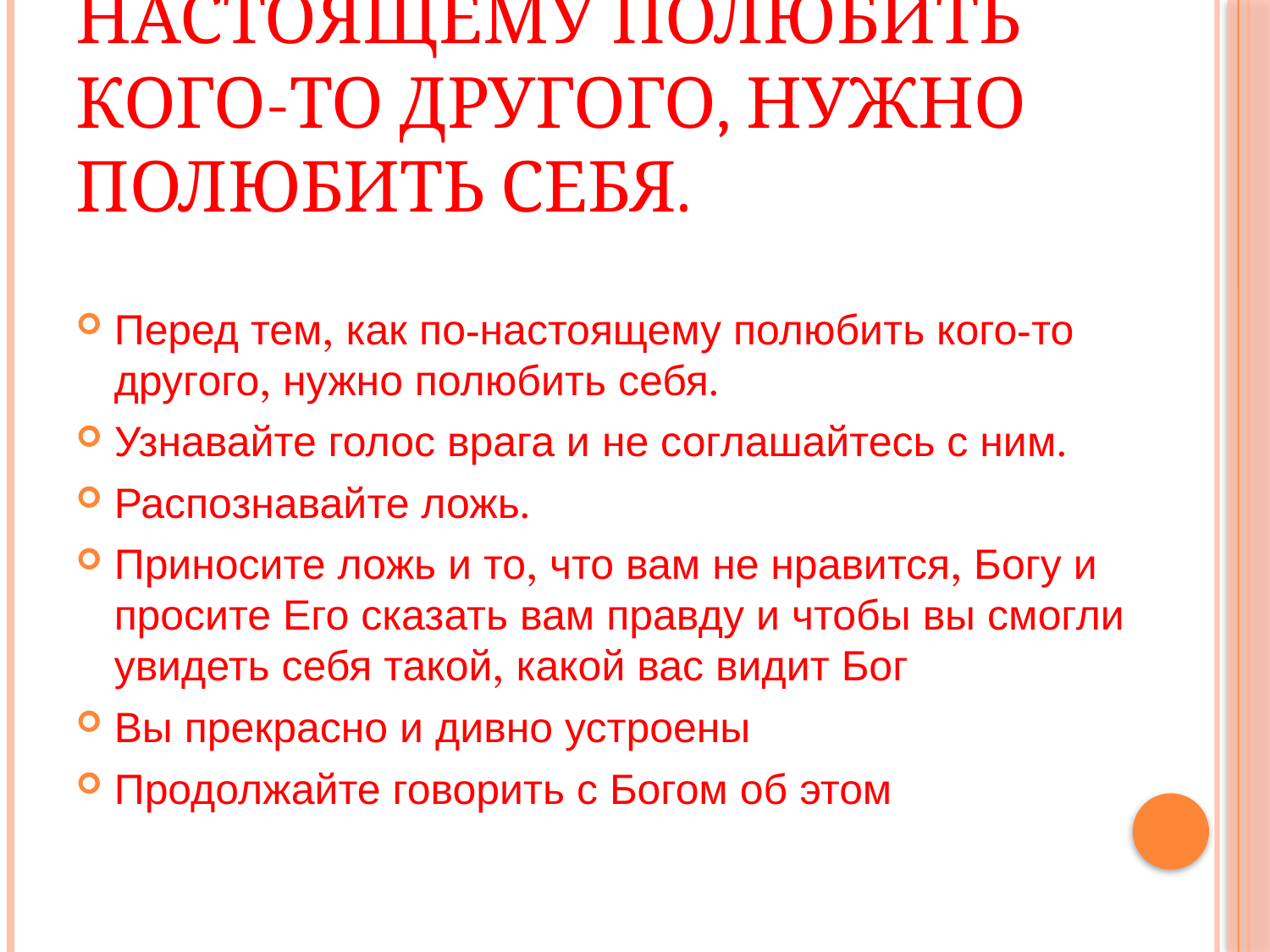

# Перед тем, как по-настоящему полюбить кого-то другого, нужно полюбить себя.
Перед тем, как по-настоящему полюбить кого-то другого, нужно полюбить себя.
Узнавайте голос врага и не соглашайтесь с ним.
Распознавайте ложь.
Приносите ложь и то, что вам не нравится, Богу и просите Его сказать вам правду и чтобы вы смогли увидеть себя такой, какой вас видит Бог
Вы прекрасно и дивно устроены
Продолжайте говорить с Богом об этом